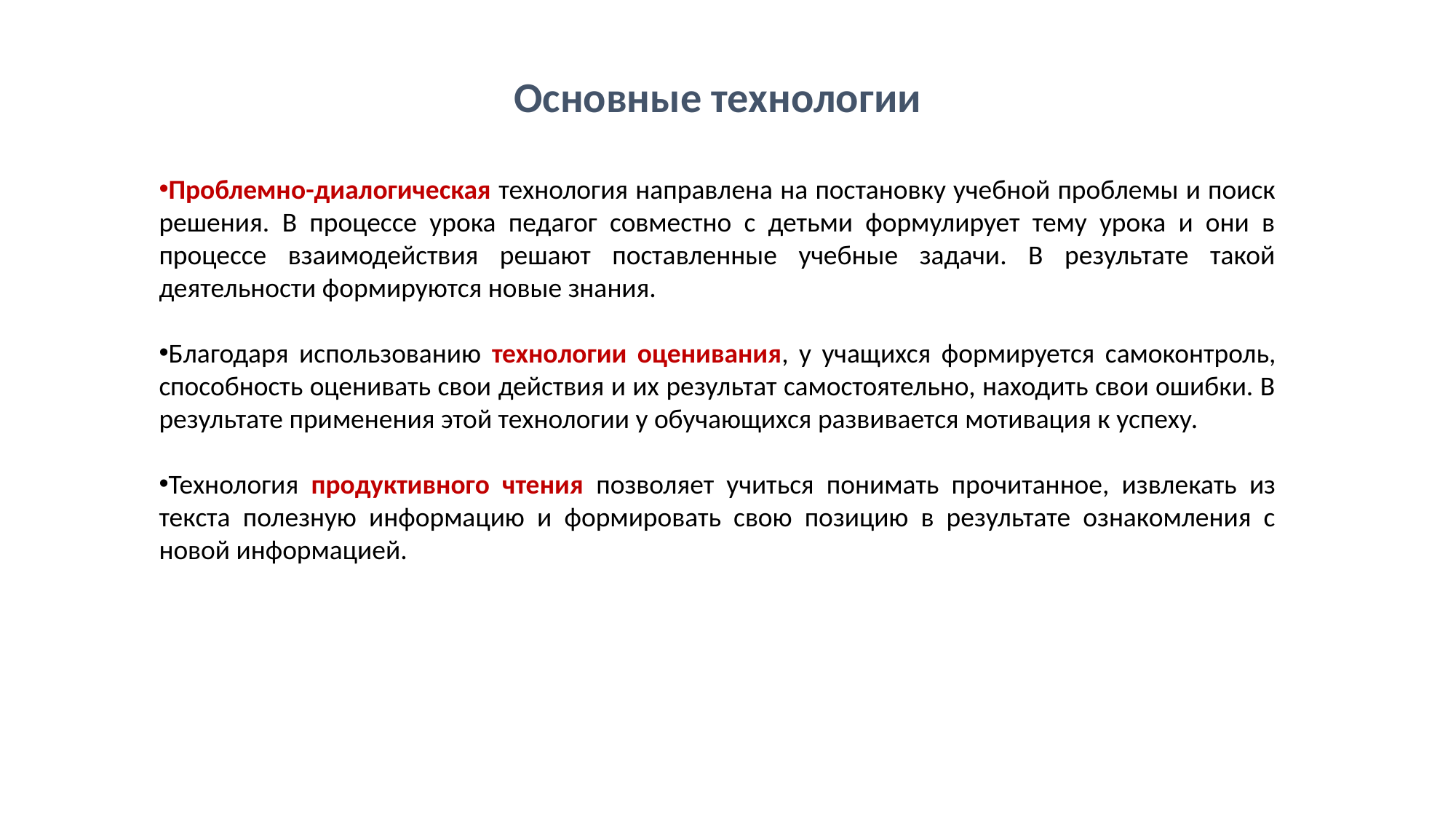

Основные технологии

Проблемно-диалогическая технология направлена на постановку учебной проблемы и поиск решения. В процессе урока педагог совместно с детьми формулирует тему урока и они в процессе взаимодействия решают поставленные учебные задачи. В результате такой деятельности формируются новые знания.

Благодаря использованию технологии оценивания, у учащихся формируется самоконтроль, способность оценивать свои действия и их результат самостоятельно, находить свои ошибки. В результате применения этой технологии у обучающихся развивается мотивация к успеху.

Технология продуктивного чтения позволяет учиться понимать прочитанное, извлекать из текста полезную информацию и формировать свою позицию в результате ознакомления с новой информацией.